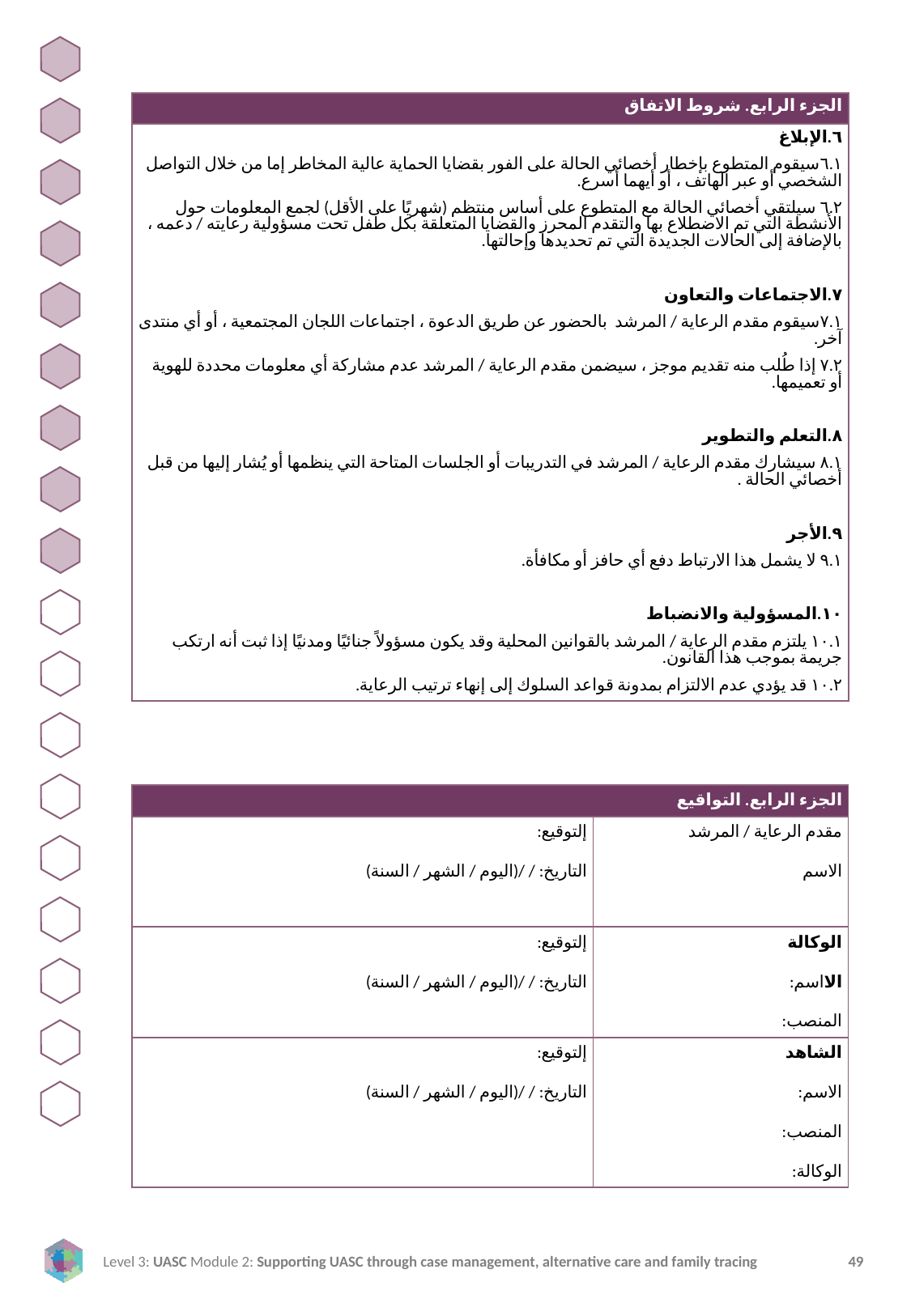

| الجزء الرابع. شروط الاتفاق |
| --- |
| ٦.الإبلاغ ٦.١سيقوم المتطوع بإخطار أخصائي الحالة على الفور بقضايا الحماية عالية المخاطر إما من خلال التواصل الشخصي أو عبر الهاتف ، أو أيهما أسرع. ٦.٢ سيلتقي أخصائي الحالة مع المتطوع على أساس منتظم (شهريًا على الأقل) لجمع المعلومات حول الأنشطة التي تم الاضطلاع بها والتقدم المحرز والقضايا المتعلقة بكل طفل تحت مسؤولية رعايته / دعمه ، بالإضافة إلى الحالات الجديدة التي تم تحديدها وإحالتها. ٧.الاجتماعات والتعاون ٧.١سيقوم مقدم الرعاية / المرشد بالحضور عن طريق الدعوة ، اجتماعات اللجان المجتمعية ، أو أي منتدى آخر. ٧.٢ إذا طُلب منه تقديم موجز ، سيضمن مقدم الرعاية / المرشد عدم مشاركة أي معلومات محددة للهوية أو تعميمها. ٨.التعلم والتطوير ٨.١ سيشارك مقدم الرعاية / المرشد في التدريبات أو الجلسات المتاحة التي ينظمها أو يُشار إليها من قبل أخصائي الحالة . ٩.الأجر ٩.١ لا يشمل هذا الارتباط دفع أي حافز أو مكافأة. ١٠.المسؤولية والانضباط ١٠.١ يلتزم مقدم الرعاية / المرشد بالقوانين المحلية وقد يكون مسؤولاً جنائيًا ومدنيًا إذا ثبت أنه ارتكب جريمة بموجب هذا القانون. ١٠.٢ قد يؤدي عدم الالتزام بمدونة قواعد السلوك إلى إنهاء ترتيب الرعاية. |

| الجزء الرابع. التواقيع |  |
| --- | --- |
| إلتوقيع: التاريخ: / /(اليوم / الشهر / السنة) | مقدم الرعاية / المرشد الاسم |
| إلتوقيع: التاريخ: / /(اليوم / الشهر / السنة) | الوكالة الااسم: المنصب: |
| إلتوقيع: التاريخ: / /(اليوم / الشهر / السنة) | الشاهد الاسم: المنصب: الوكالة: |